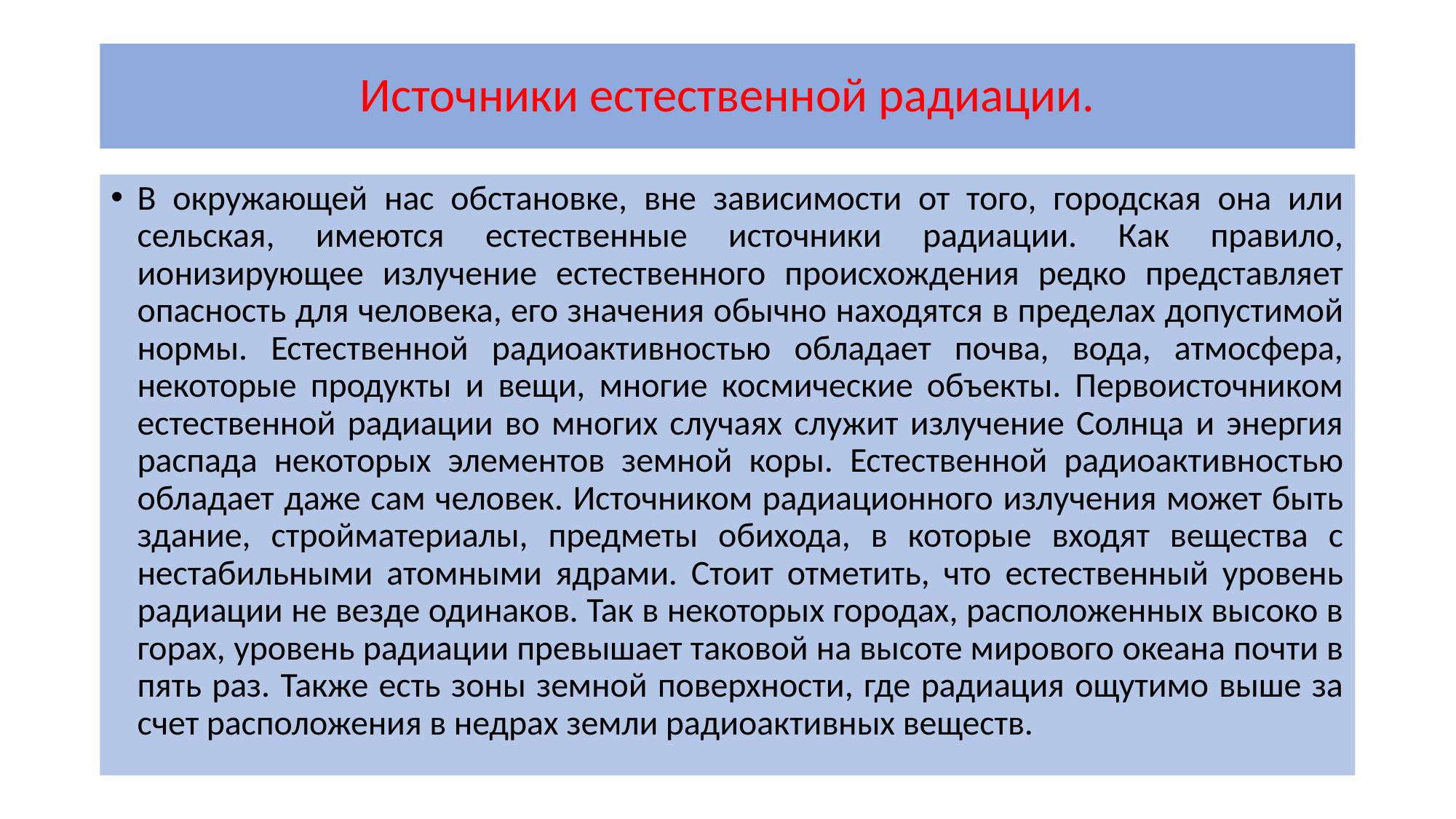

# Источники естественной радиации.
В окружающей нас обстановке, вне зависимости от того, городская она или сельская, имеются естественные источники радиации. Как правило, ионизирующее излучение естественного происхождения редко представляет опасность для человека, его значения обычно находятся в пределах допустимой нормы. Естественной радиоактивностью обладает почва, вода, атмосфера, некоторые продукты и вещи, многие космические объекты. Первоисточником естественной радиации во многих случаях служит излучение Солнца и энергия распада некоторых элементов земной коры. Естественной радиоактивностью обладает даже сам человек. Источником радиационного излучения может быть здание, стройматериалы, предметы обихода, в которые входят вещества с нестабильными атомными ядрами. Стоит отметить, что естественный уровень радиации не везде одинаков. Так в некоторых городах, расположенных высоко в горах, уровень радиации превышает таковой на высоте мирового океана почти в пять раз. Также есть зоны земной поверхности, где радиация ощутимо выше за счет расположения в недрах земли радиоактивных веществ.